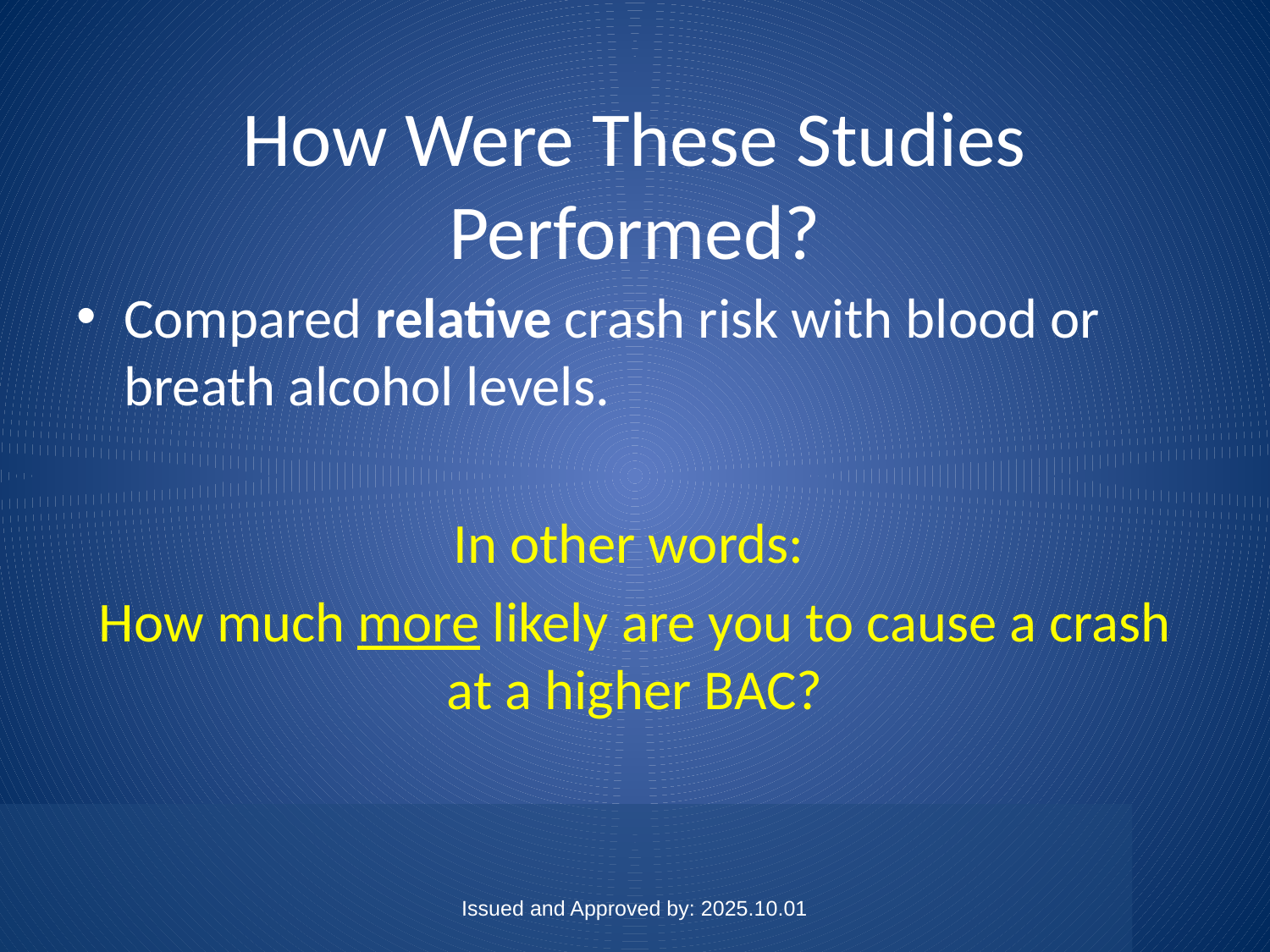

# How Were These Studies Performed?
Compared relative crash risk with blood or breath alcohol levels.

In other words:
How much more likely are you to cause a crash at a higher BAC?
Issued and Approved by: 2025.10.01